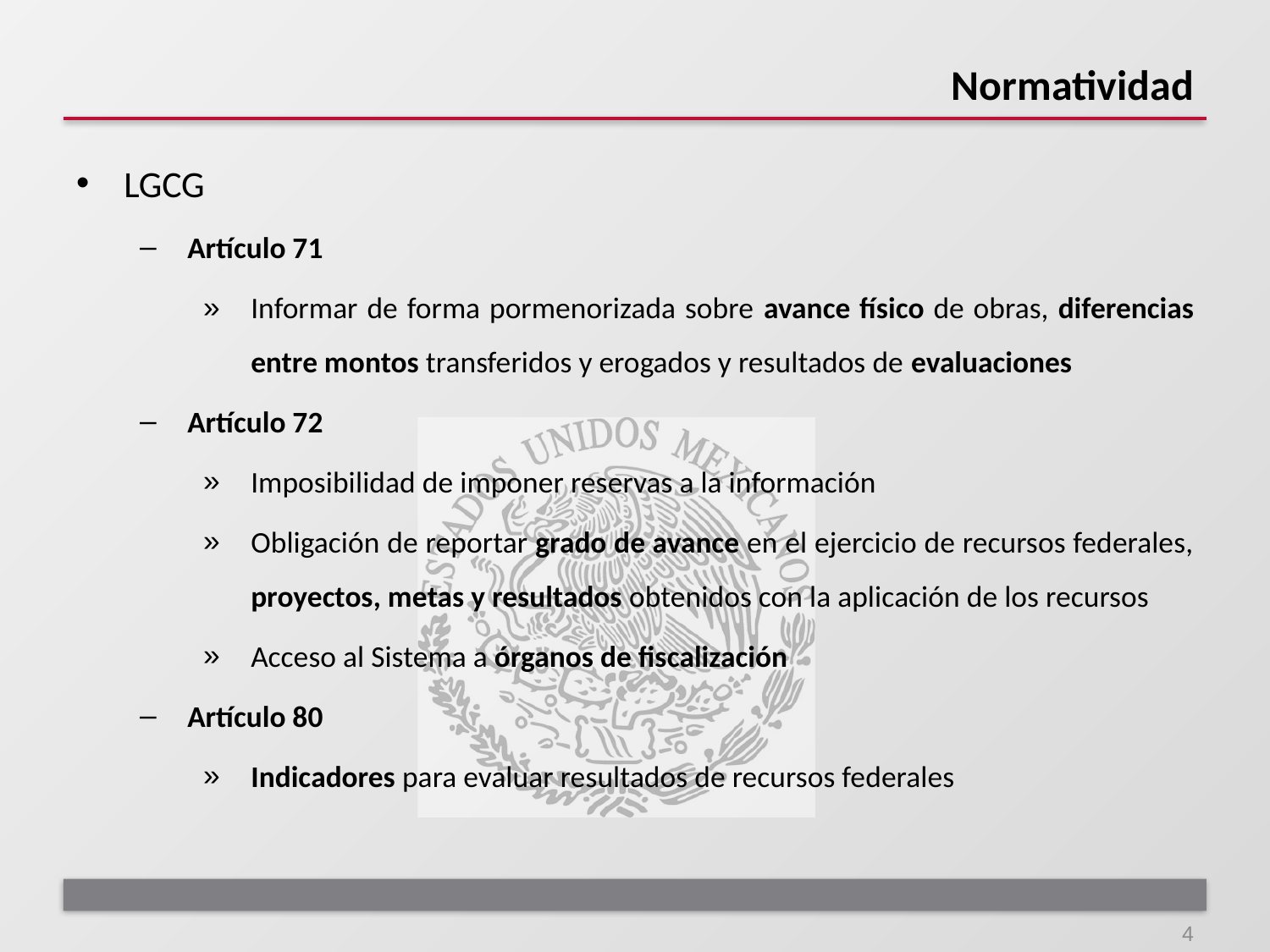

# Normatividad
LGCG
Artículo 71
Informar de forma pormenorizada sobre avance físico de obras, diferencias entre montos transferidos y erogados y resultados de evaluaciones
Artículo 72
Imposibilidad de imponer reservas a la información
Obligación de reportar grado de avance en el ejercicio de recursos federales, proyectos, metas y resultados obtenidos con la aplicación de los recursos
Acceso al Sistema a órganos de fiscalización
Artículo 80
Indicadores para evaluar resultados de recursos federales

4